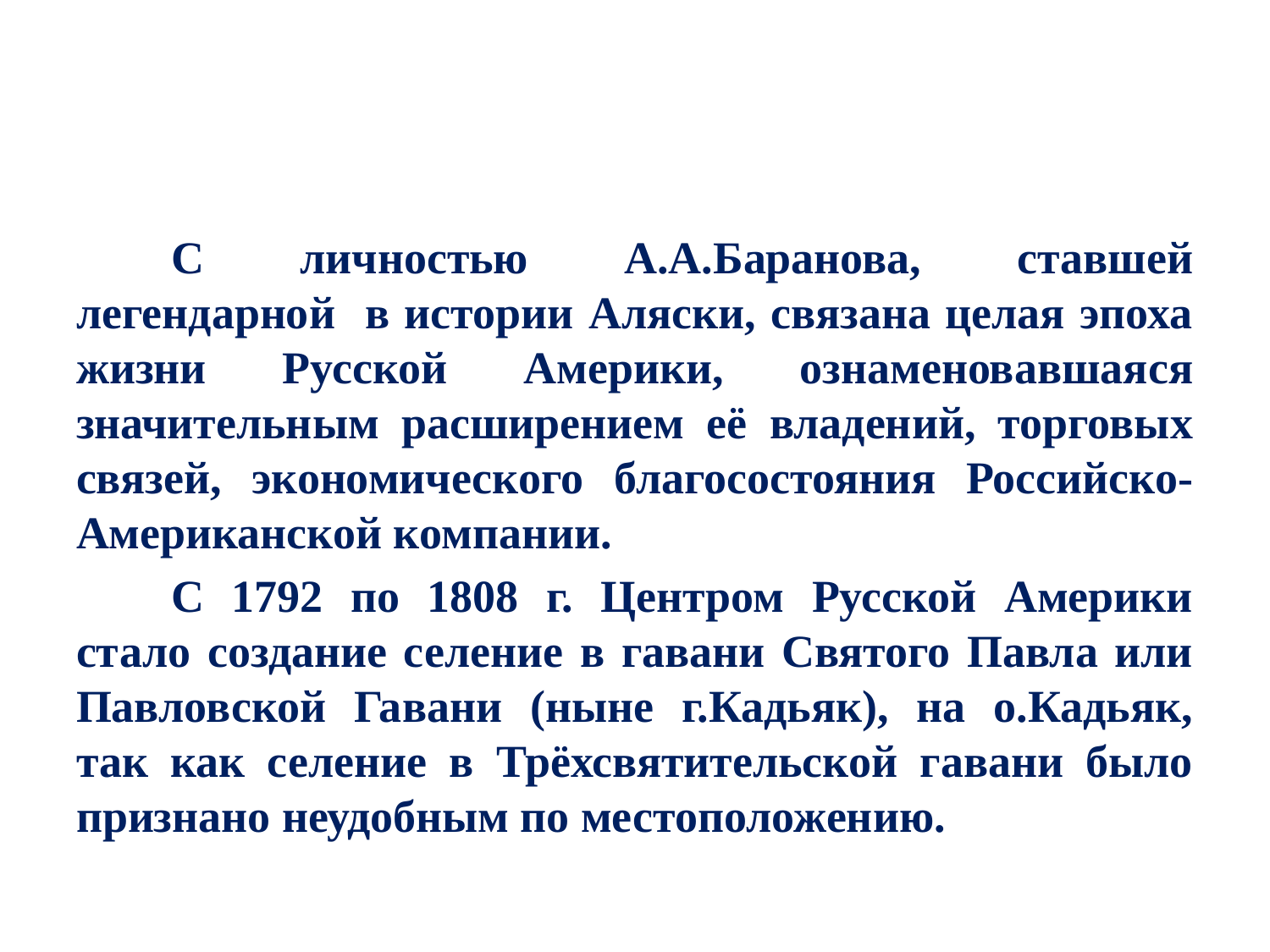

#
С личностью А.А.Баранова, ставшей легендарной  в истории Аляски, связана целая эпоха жизни Русской Америки, ознаменовавшаяся значительным расширением её владений, торговых связей, экономического благосостояния Российско-Американской компании.
С 1792 по 1808 г. Центром Русской Америки стало создание селение в гавани Святого Павла или Павловской Гавани (ныне г.Кадьяк), на о.Кадьяк, так как селение в Трёхсвятительской гавани было признано неудобным по местоположению.